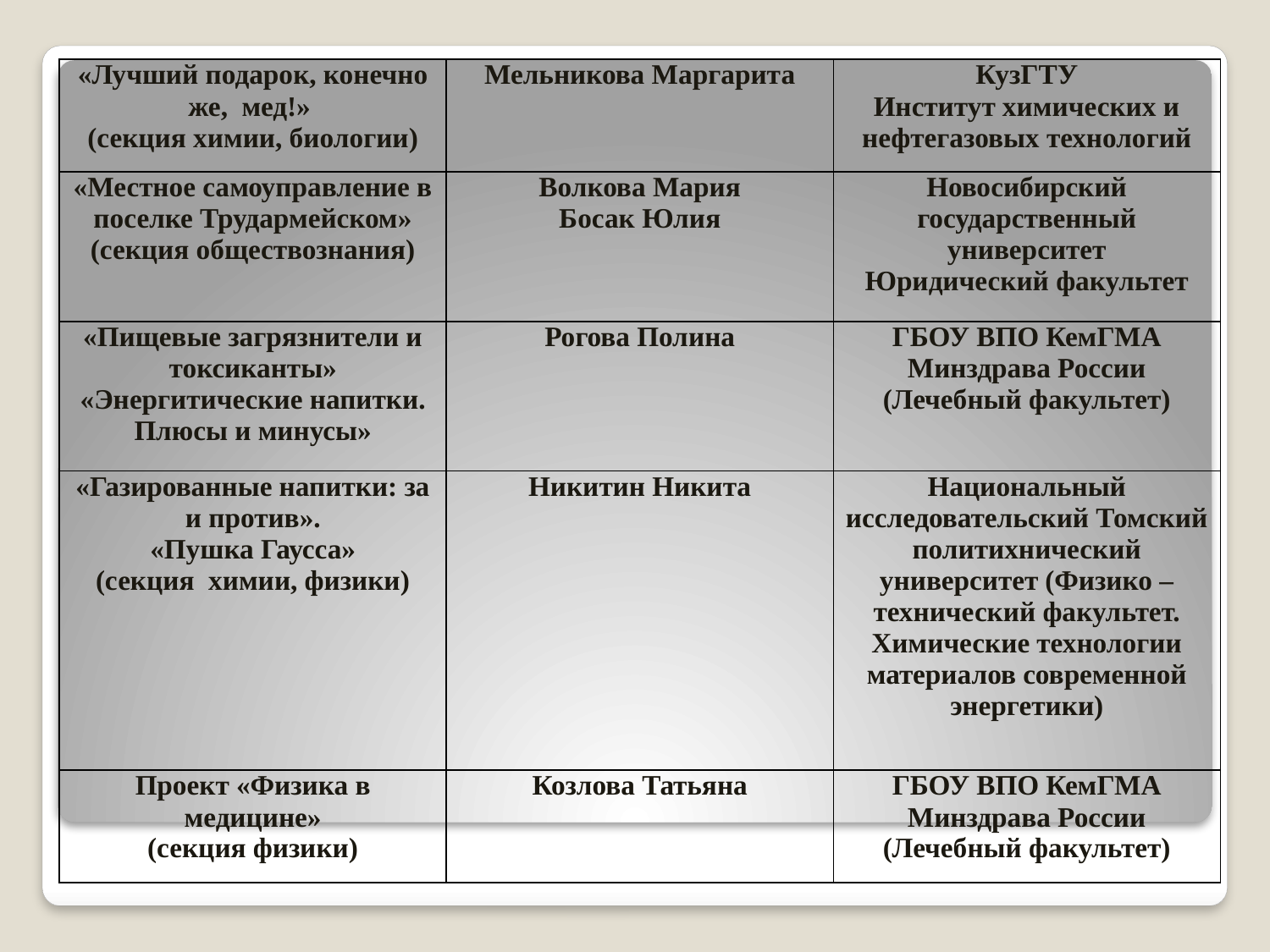

| «Лучший подарок, конечно же, мед!» (секция химии, биологии) | Мельникова Маргарита | КузГТУ Институт химических и нефтегазовых технологий |
| --- | --- | --- |
| «Местное самоуправление в поселке Трудармейском» (секция обществознания) | Волкова Мария Босак Юлия | Новосибирский государственный университет Юридический факультет |
| «Пищевые загрязнители и токсиканты» «Энергитические напитки. Плюсы и минусы» | Рогова Полина | ГБОУ ВПО КемГМА Минздрава России (Лечебный факультет) |
| «Газированные напитки: за и против». «Пушка Гаусса» (секция химии, физики) | Никитин Никита | Национальный исследовательский Томский политихнический университет (Физико – технический факультет. Химические технологии материалов современной энергетики) |
| Проект «Физика в медицине» (секция физики) | Козлова Татьяна | ГБОУ ВПО КемГМА Минздрава России (Лечебный факультет) |